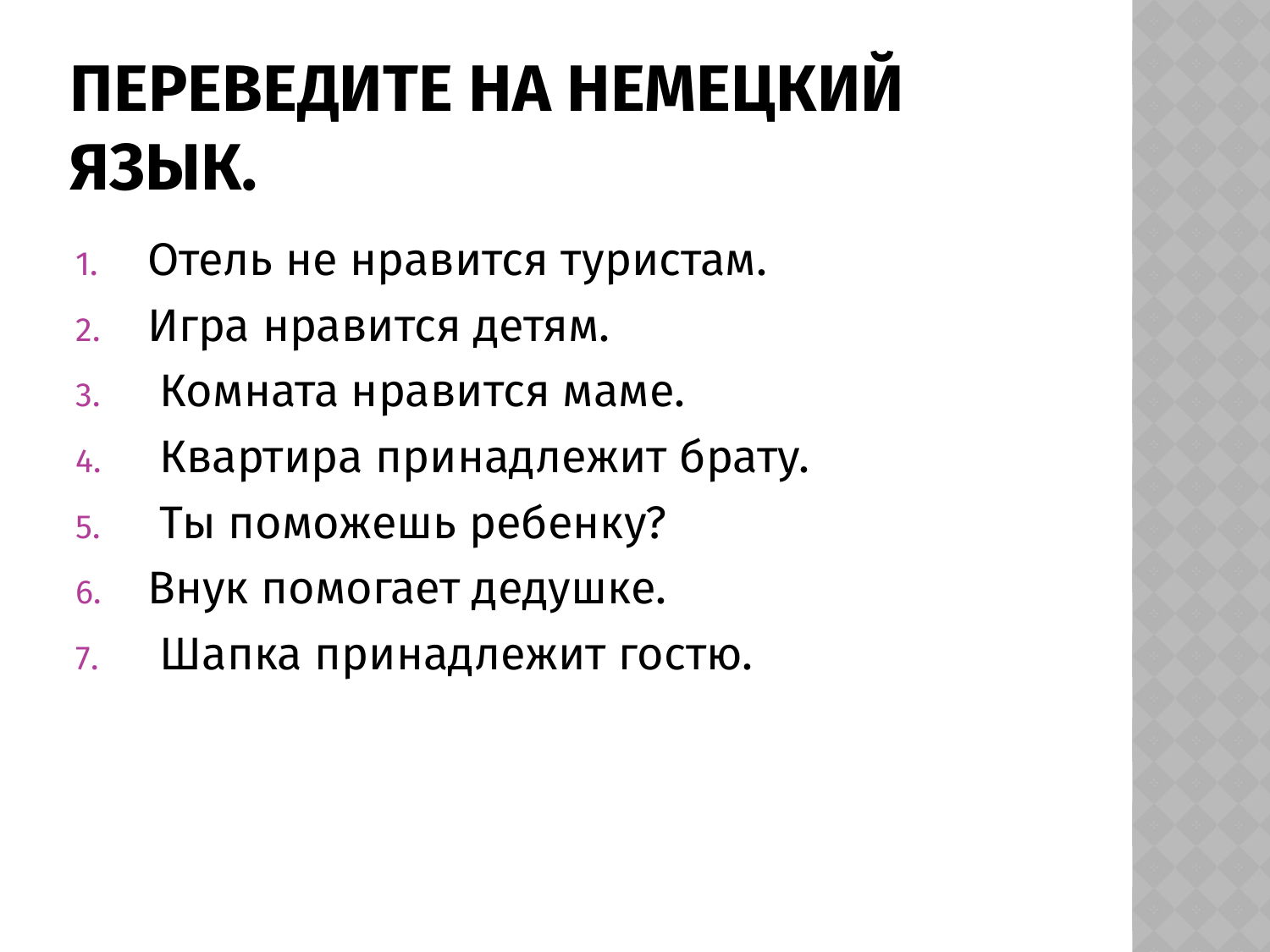

# Переведите на немецкий язык.
Отель не нравится туристам.
Игра нравится детям.
 Комната нравится маме.
 Квартира принадлежит брату.
 Ты поможешь ребенку?
Внук помогает дедушке.
 Шапка принадлежит гостю.